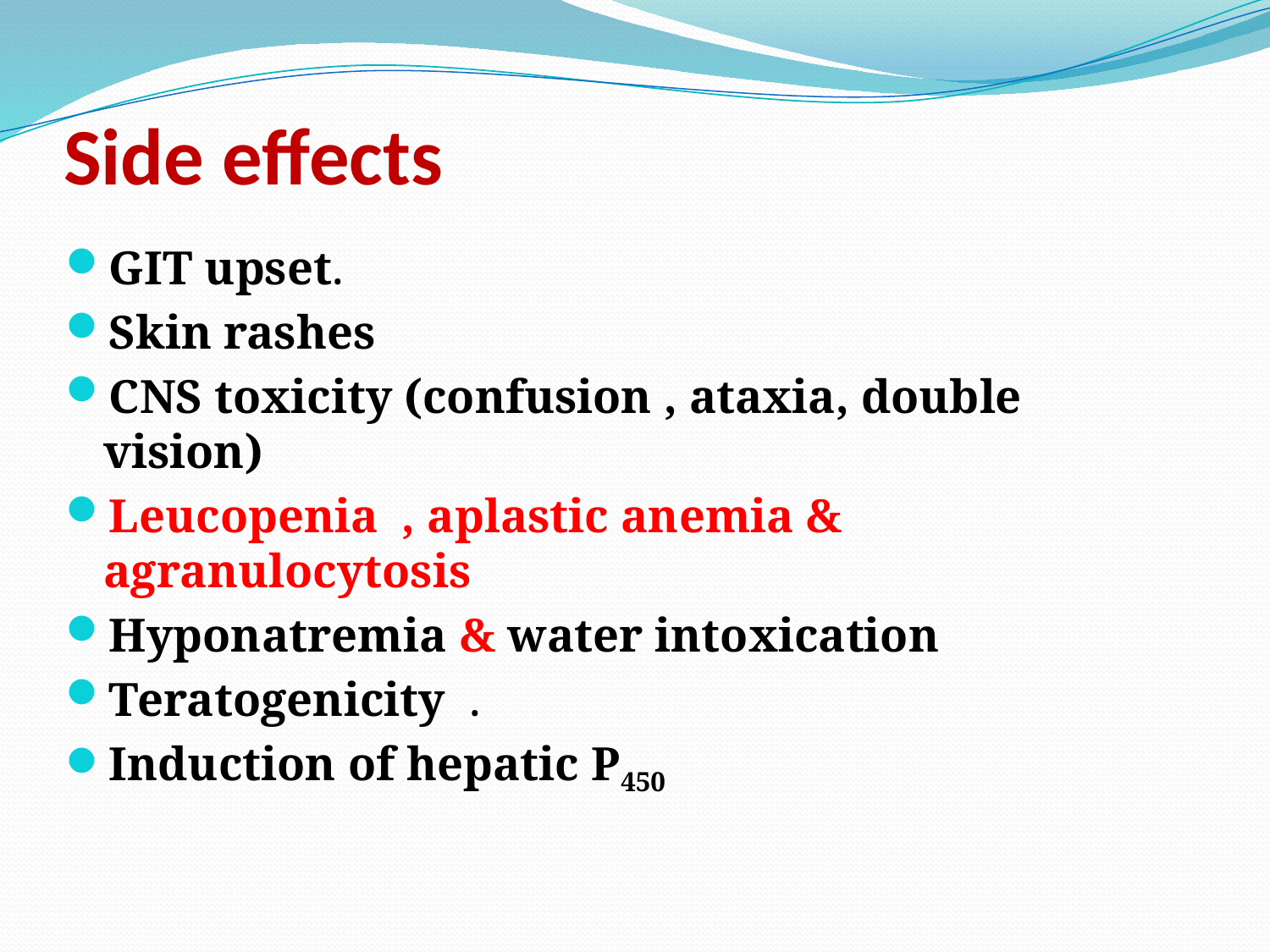

# Side effects
GIT upset.
Skin rashes
CNS toxicity (confusion , ataxia, double vision)
Leucopenia  , aplastic anemia & agranulocytosis
Hyponatremia & water intoxication
Teratogenicity  .
Induction of hepatic P450